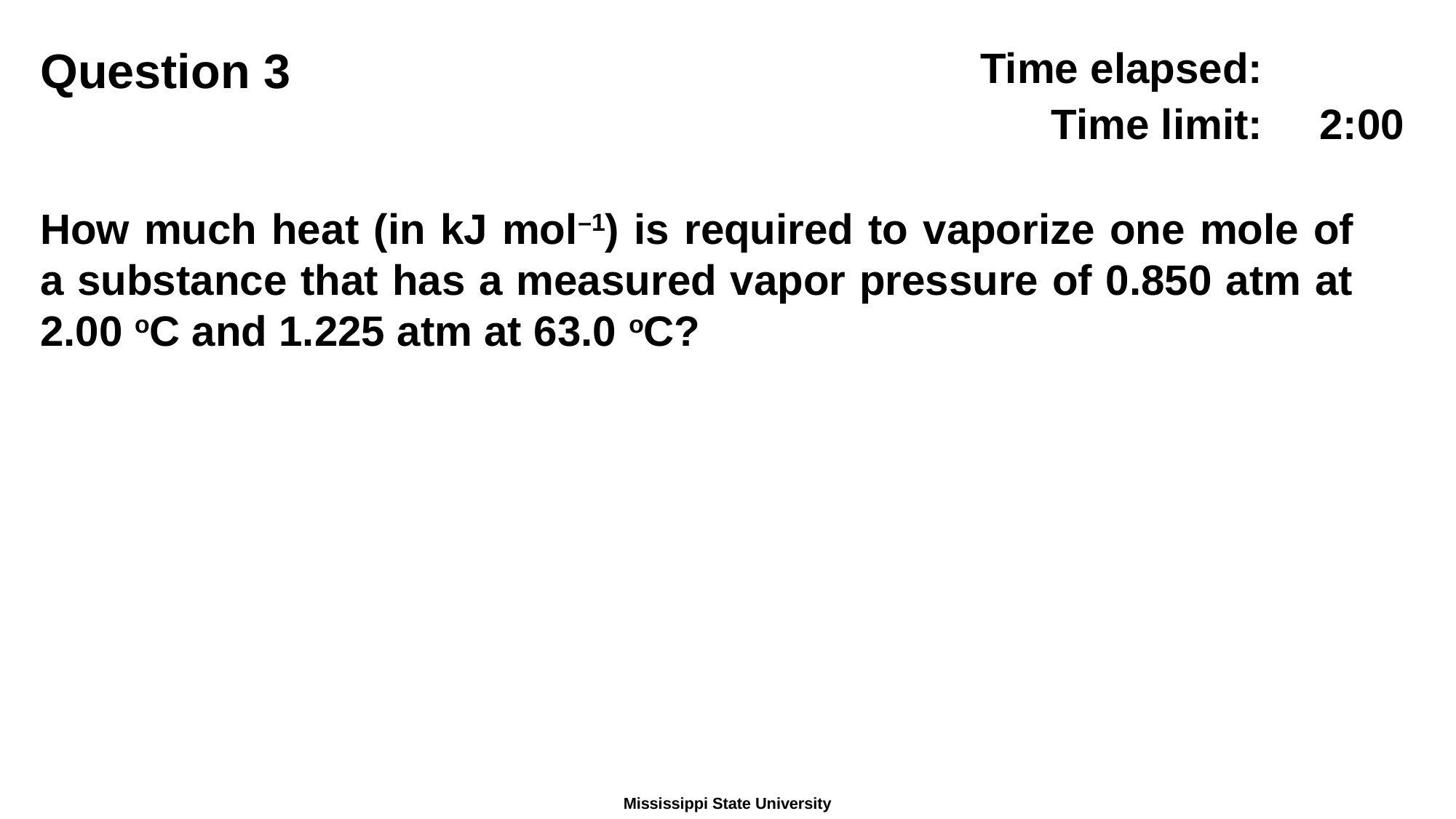

Question 3
Time elapsed:
Time limit:
2:00
How much heat (in kJ mol–1) is required to vaporize one mole of a substance that has a measured vapor pressure of 0.850 atm at 2.00 oC and 1.225 atm at 63.0 oC?
Mississippi State University